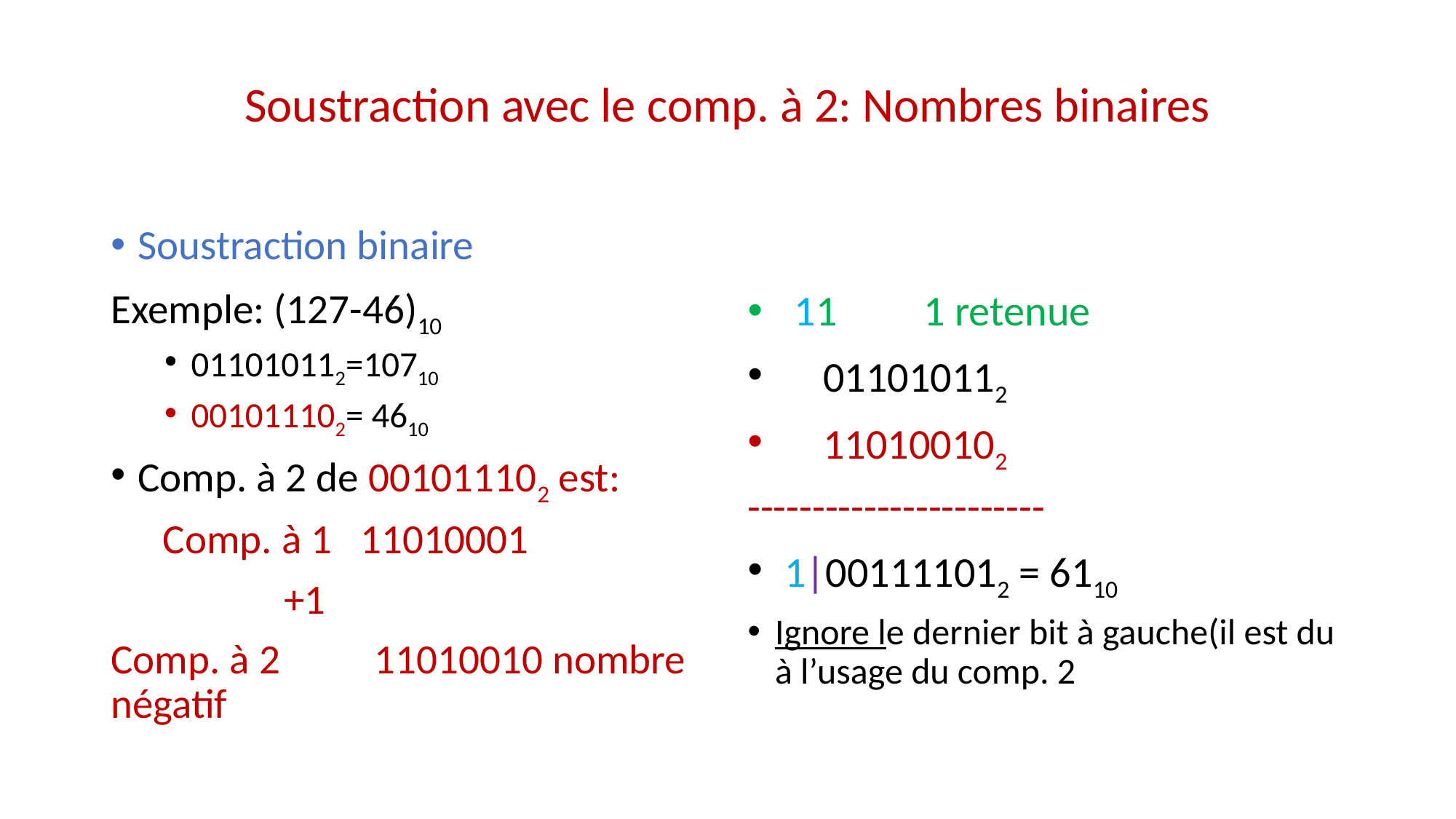

# Soustraction avec le comp. à 2: Nombres binaires
Soustraction binaire
Exemple: (127-46)10
011010112=10710
001011102= 4610
Comp. à 2 de 001011102 est:
               Comp. à 1   11010001
			       +1
Comp. à 2          11010010 nombre négatif

  11         1 retenue
     011010112
     110100102
-----------------------
 1|001111012 = 6110
Ignore le dernier bit à gauche(il est du à l’usage du comp. 2